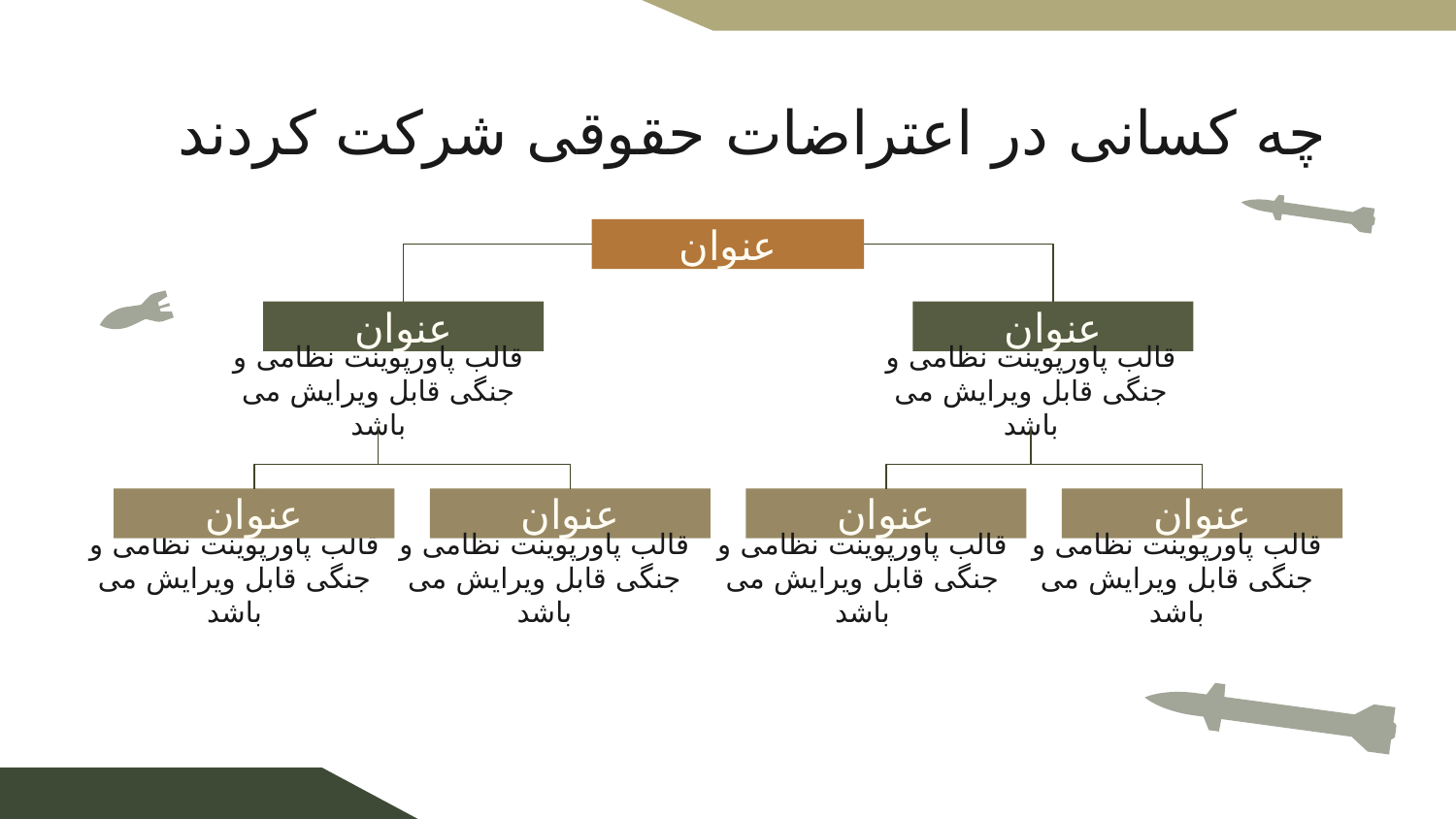

# چه کسانی در اعتراضات حقوقی شرکت کردند

عنوان

عنوان
عنوان
قالب پاورپوینت نظامی و جنگی قابل ویرایش می باشد
قالب پاورپوینت نظامی و جنگی قابل ویرایش می باشد
عنوان
عنوان
عنوان
عنوان
قالب پاورپوینت نظامی و جنگی قابل ویرایش می باشد
قالب پاورپوینت نظامی و جنگی قابل ویرایش می باشد
قالب پاورپوینت نظامی و جنگی قابل ویرایش می باشد
قالب پاورپوینت نظامی و جنگی قابل ویرایش می باشد